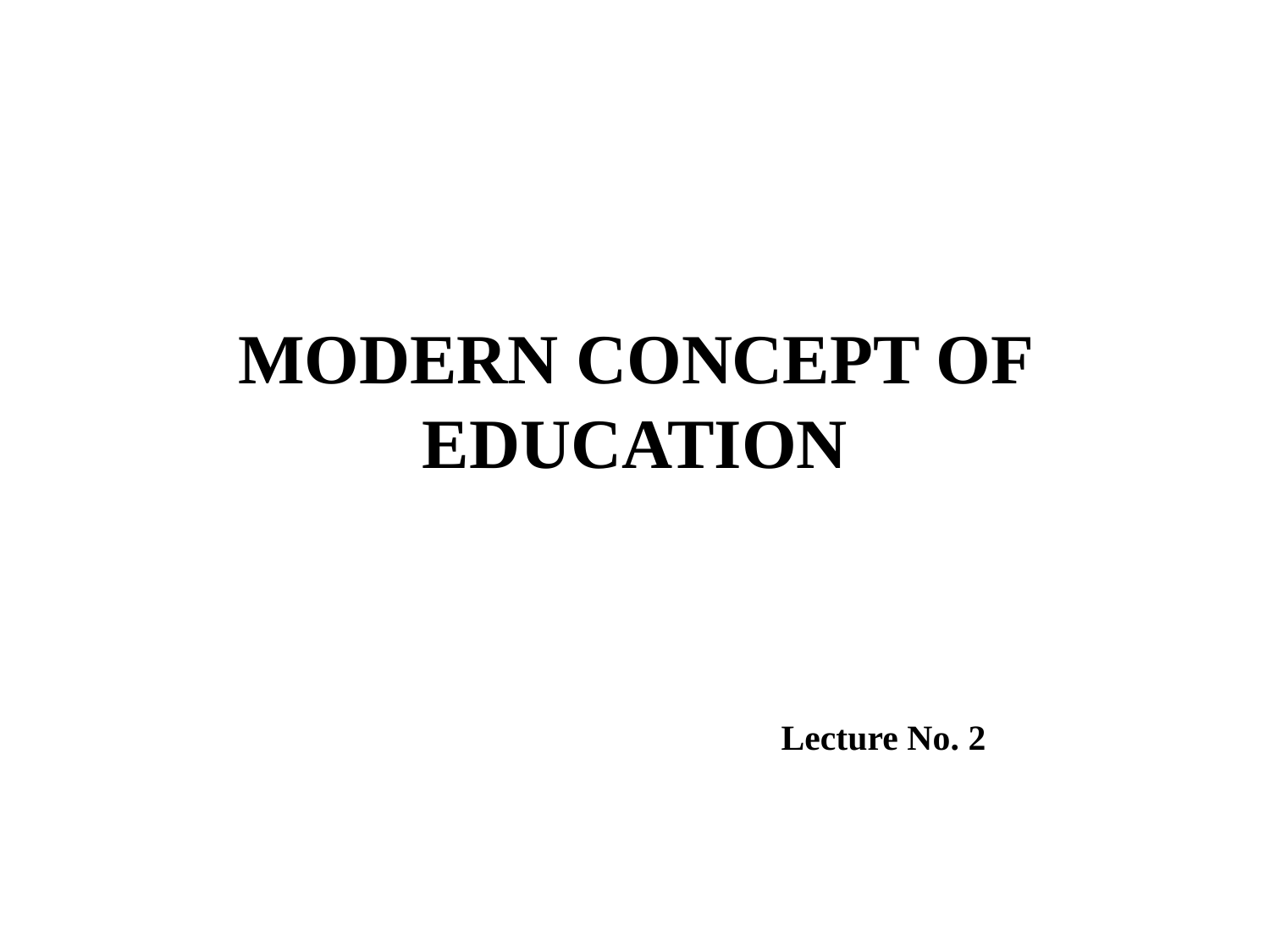

# MODERN CONCEPT OF EDUCATION
Lecture No. 2